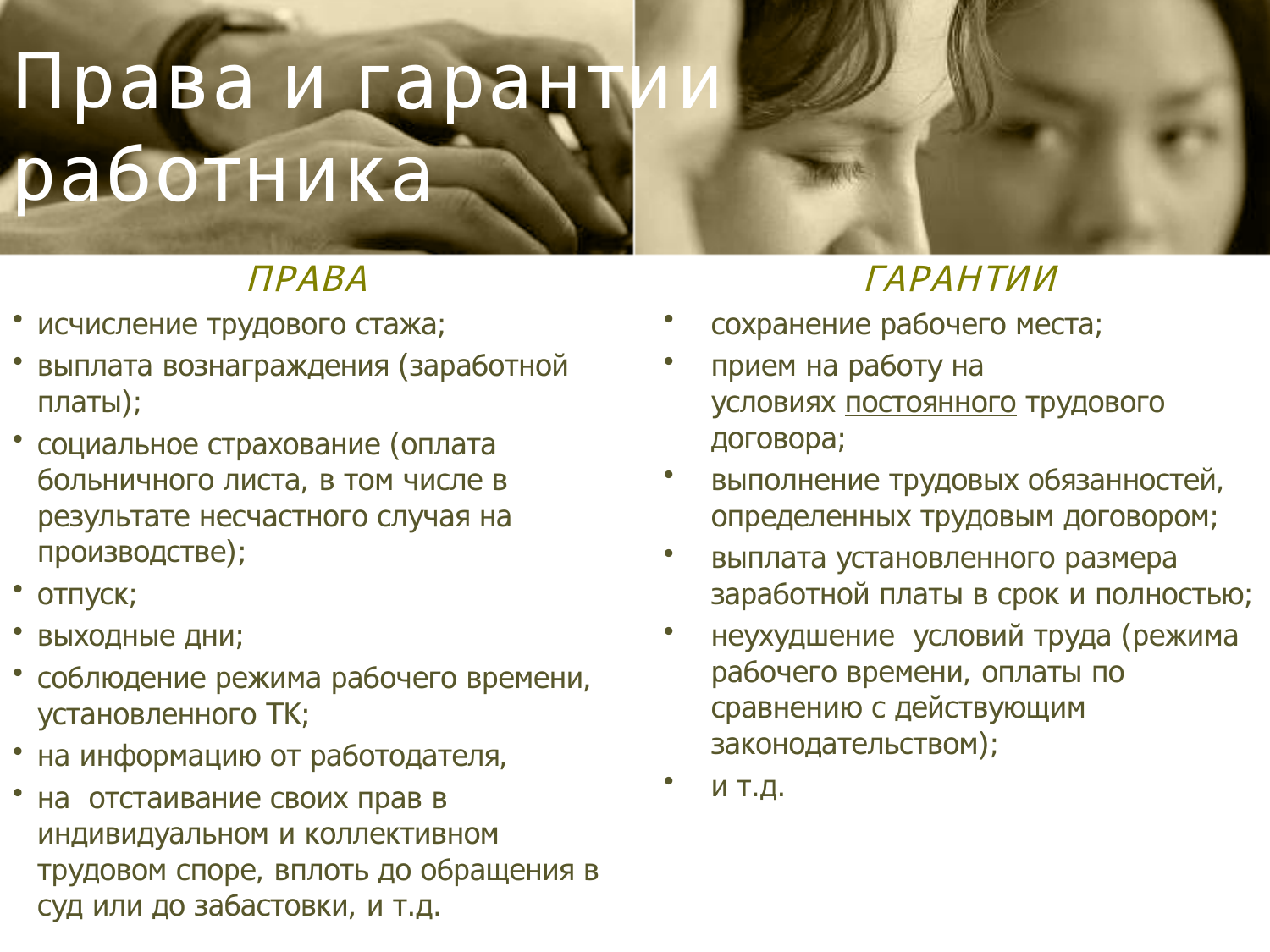

Права и гарантии работника
Права
исчисление трудового стажа;
выплата вознаграждения (заработной платы);
социальное страхование (оплата  больничного листа, в том числе в результате несчастного случая на производстве);
отпуск;
выходные дни;
соблюдение режима рабочего времени, установленного ТК;
на информацию от работодателя,
на  отстаивание своих прав в индивидуальном и коллективном трудовом споре, вплоть до обращения в суд или до забастовки, и т.д.

Гарантии
сохранение рабочего места;
прием на работу на условиях постоянного трудового договора;
выполнение трудовых обязанностей, определенных трудовым договором;
выплата установленного размера заработной платы в срок и полностью;
неухудшение  условий труда (режима рабочего времени, оплаты по сравнению с действующим законодательством);
и т.д.